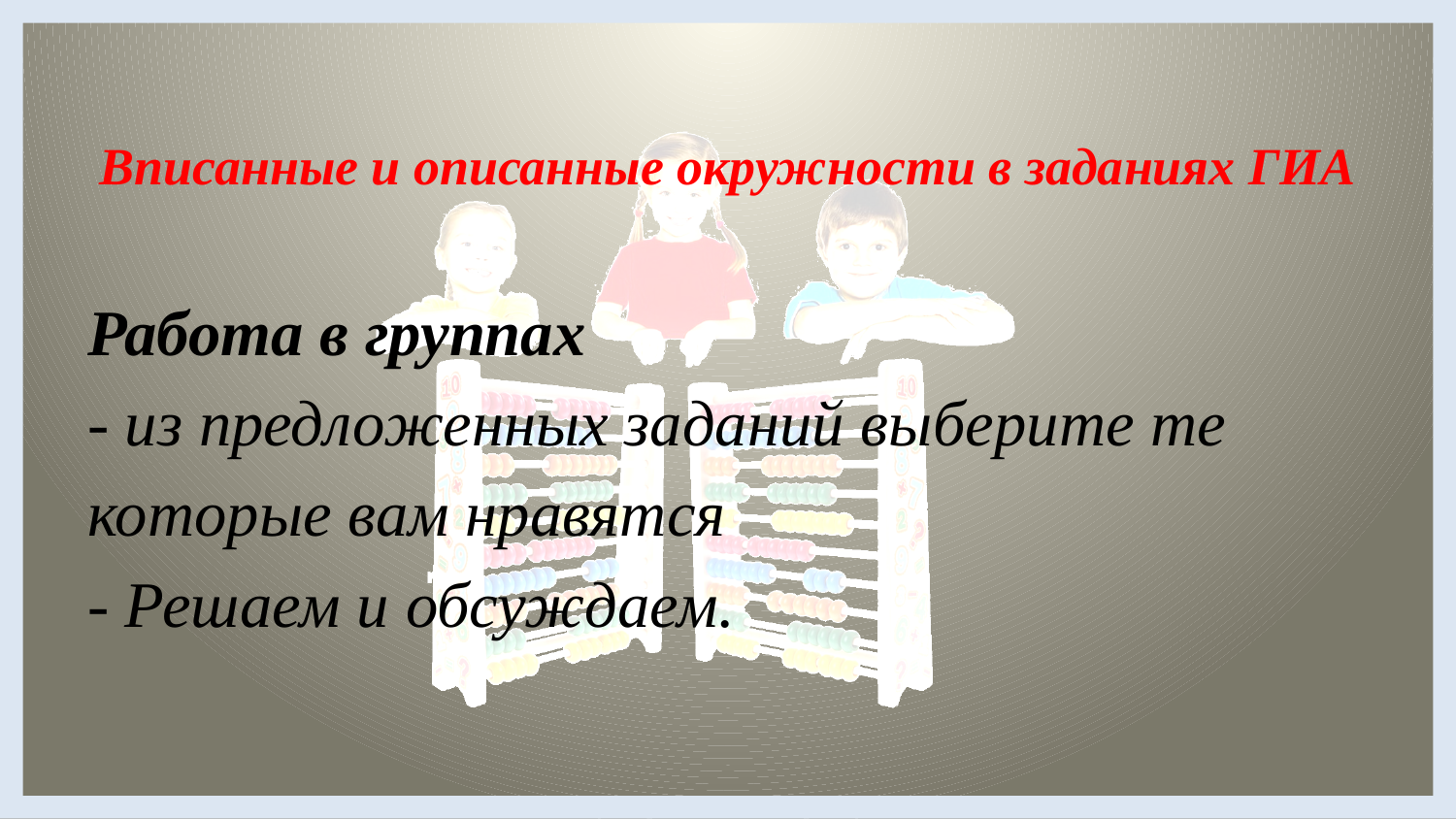

# Вписанные и описанные окружности в заданиях ГИА
Работа в группах
- из предложенных заданий выберите те
которые вам нравятся
- Решаем и обсуждаем.